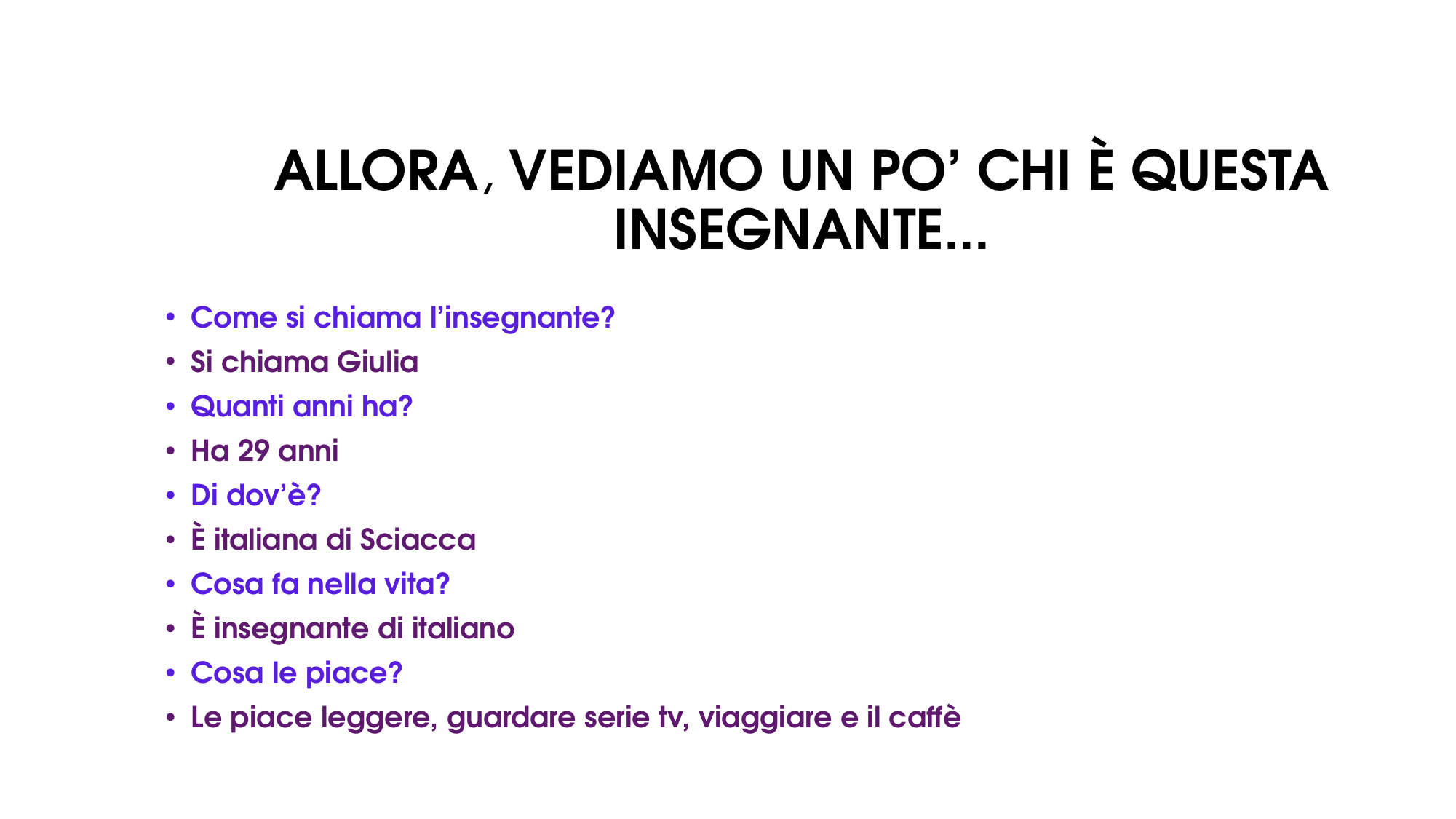

# Allora, vediamo un po’ chi è questA insegnante...
Come si chiama l’insegnante?
Si chiama Giulia
Quanti anni ha?
Ha 29 anni
Di dov’è?
È italiana di Sciacca
Cosa fa nella vita?
È insegnante di italiano
Cosa le piace?
Le piace leggere, guardare serie tv, viaggiare e il caffè